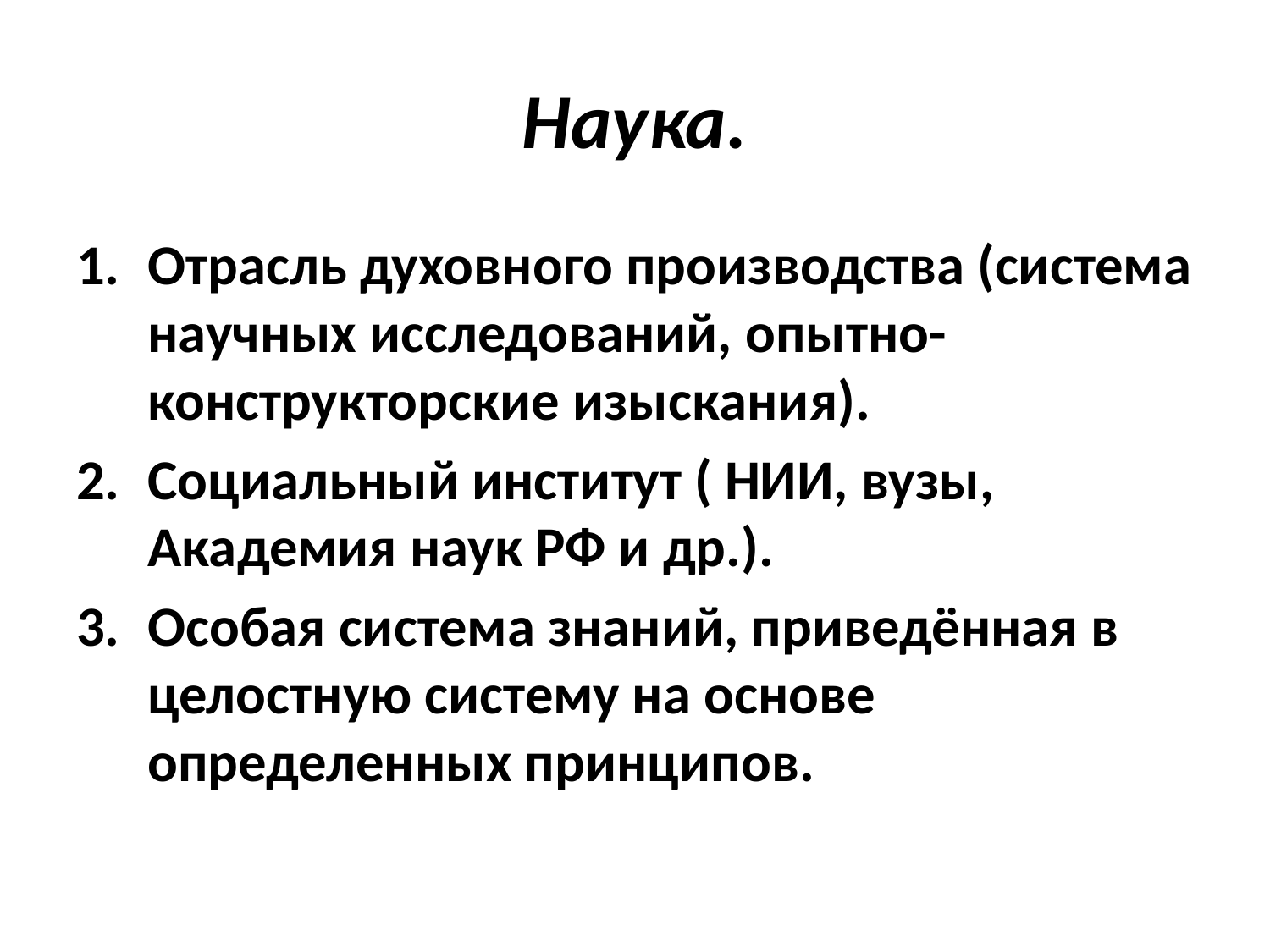

# Наука.
Отрасль духовного производства (система научных исследований, опытно-конструкторские изыскания).
Социальный институт ( НИИ, вузы, Академия наук РФ и др.).
Особая система знаний, приведённая в целостную систему на основе определенных принципов.